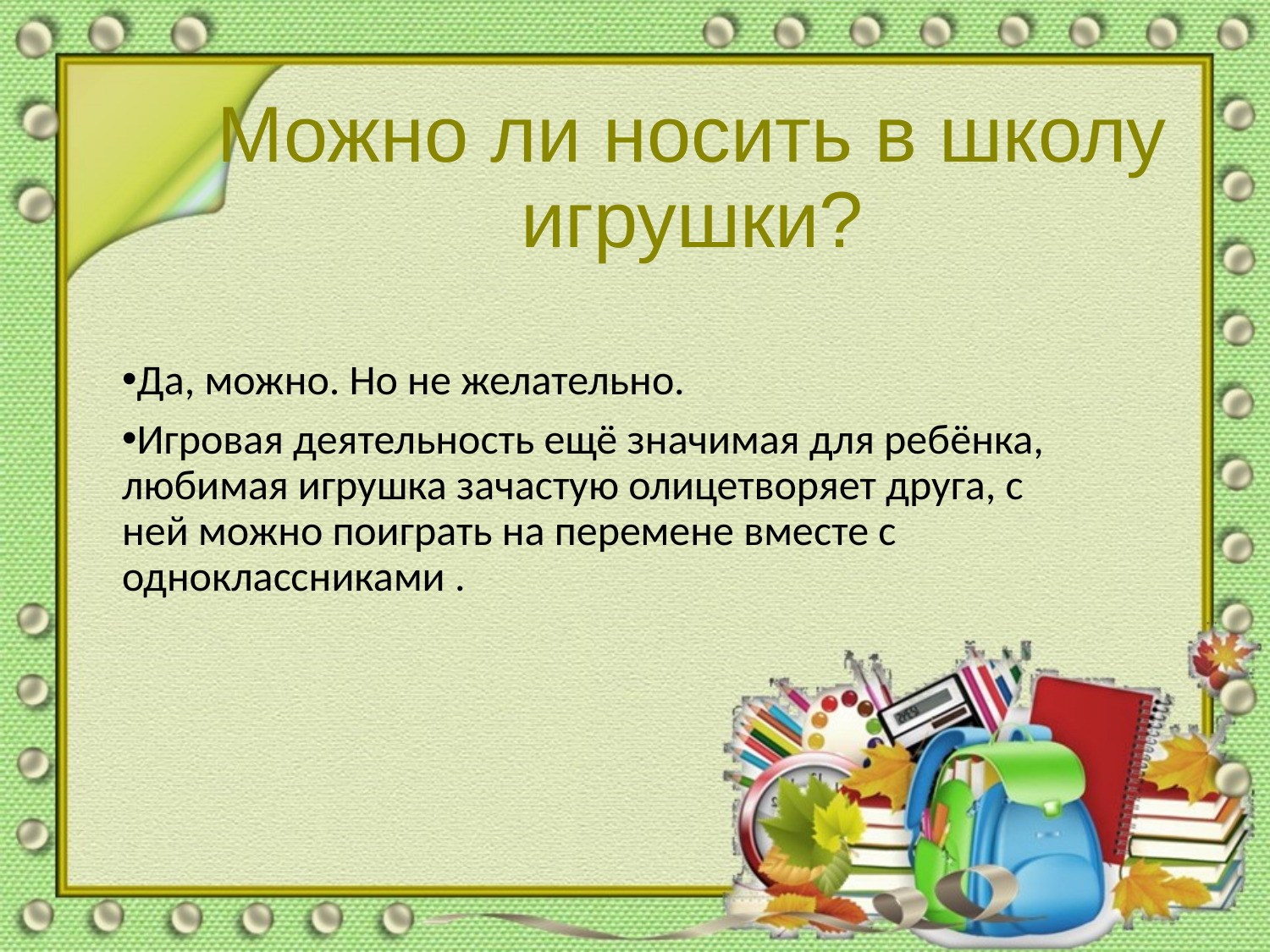

# Можно ли носить в школу игрушки?
Да, можно. Но не желательно.
Игровая деятельность ещё значимая для ребёнка, любимая игрушка зачастую олицетворяет друга, с ней можно поиграть на перемене вместе с одноклассниками .